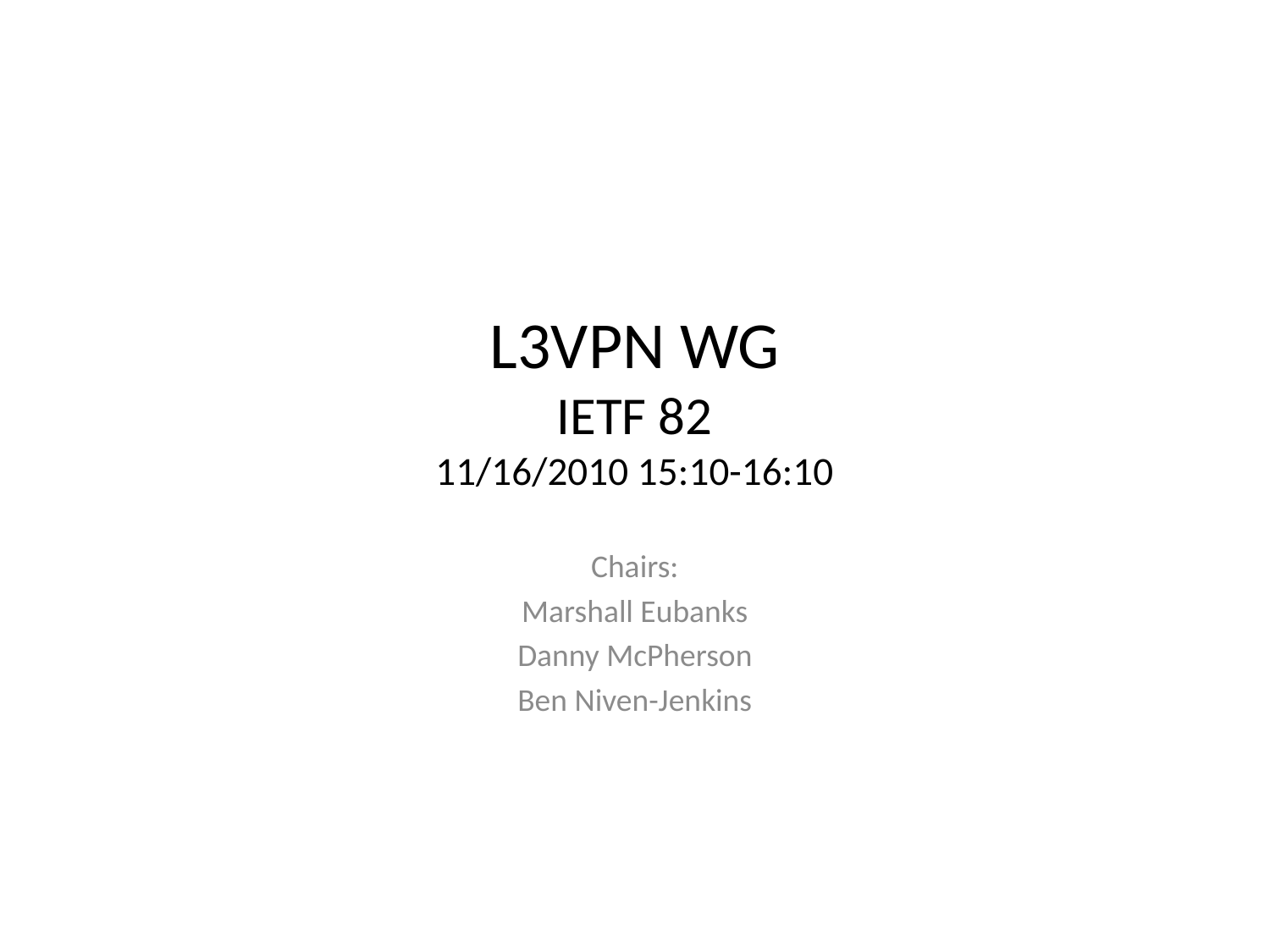

# L3VPN WG IETF 82 11/16/2010 15:10-16:10
Chairs:
Marshall Eubanks
Danny McPherson
Ben Niven-Jenkins